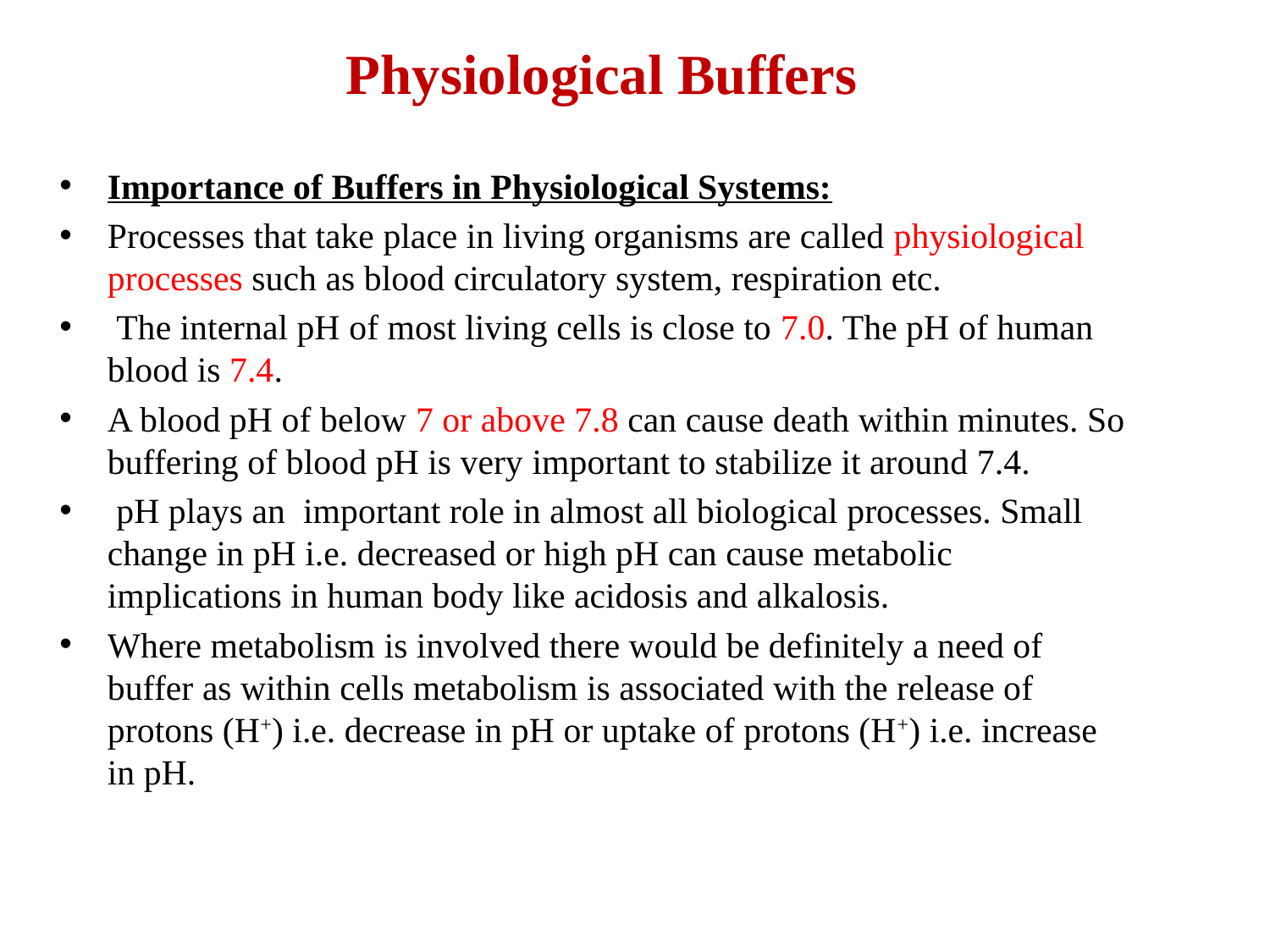

# Physiological Buffers
Importance of Buffers in Physiological Systems:
Processes that take place in living organisms are called physiological processes such as blood circulatory system, respiration etc.
 The internal pH of most living cells is close to 7.0. The pH of human blood is 7.4.
A blood pH of below 7 or above 7.8 can cause death within minutes. So buffering of blood pH is very important to stabilize it around 7.4.
 pH plays an  important role in almost all biological processes. Small change in pH i.e. decreased or high pH can cause metabolic implications in human body like acidosis and alkalosis.
Where metabolism is involved there would be definitely a need of buffer as within cells metabolism is associated with the release of protons (H+) i.e. decrease in pH or uptake of protons (H+) i.e. increase in pH.